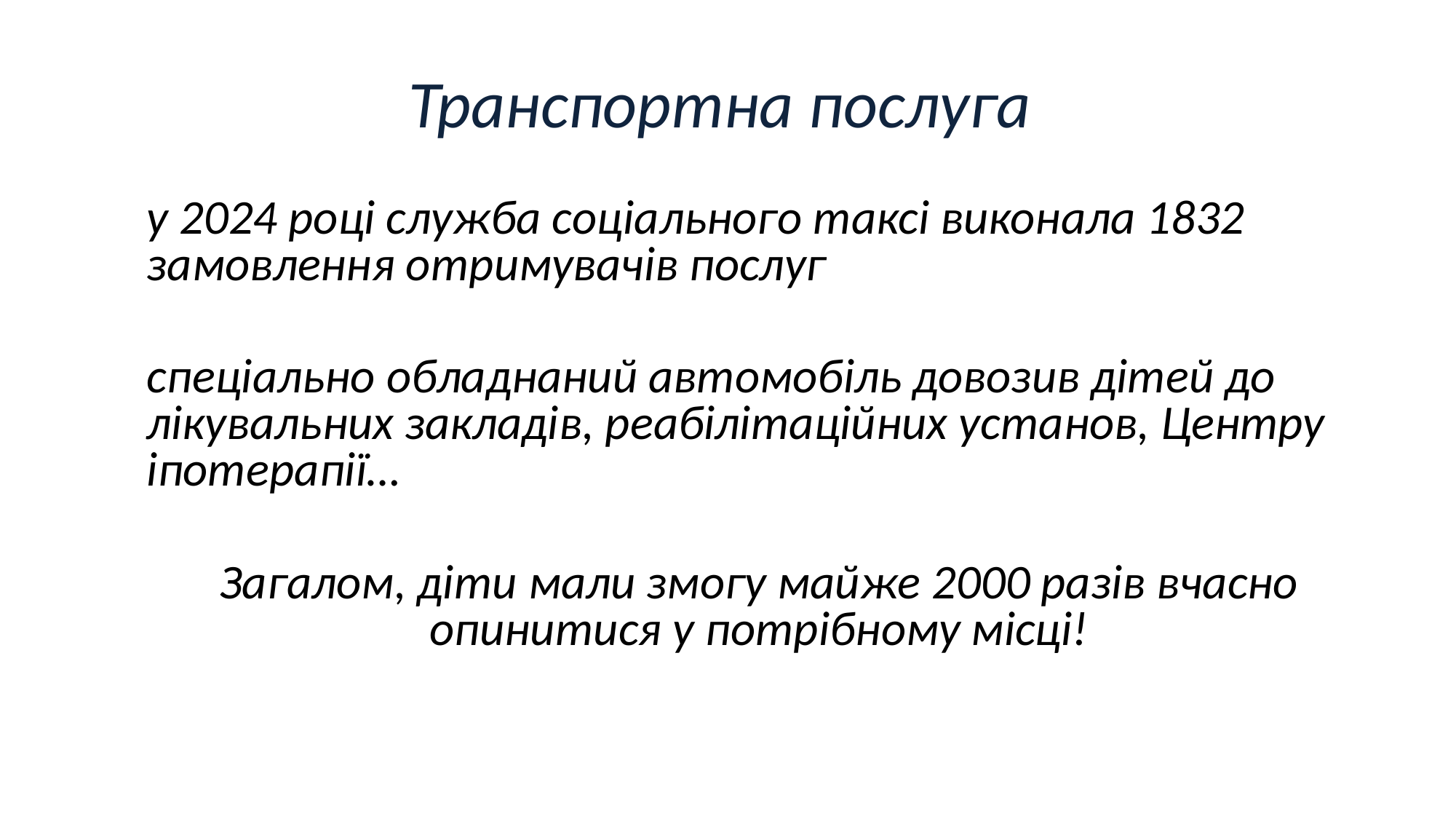

# Транспортна послуга
у 2024 році служба соціального таксі виконала 1832 замовлення отримувачів послуг

спеціально обладнаний автомобіль довозив дітей до лікувальних закладів, реабілітаційних установ, Центру іпотерапії…

Загалом, діти мали змогу майже 2000 разів вчасно опинитися у потрібному місці!